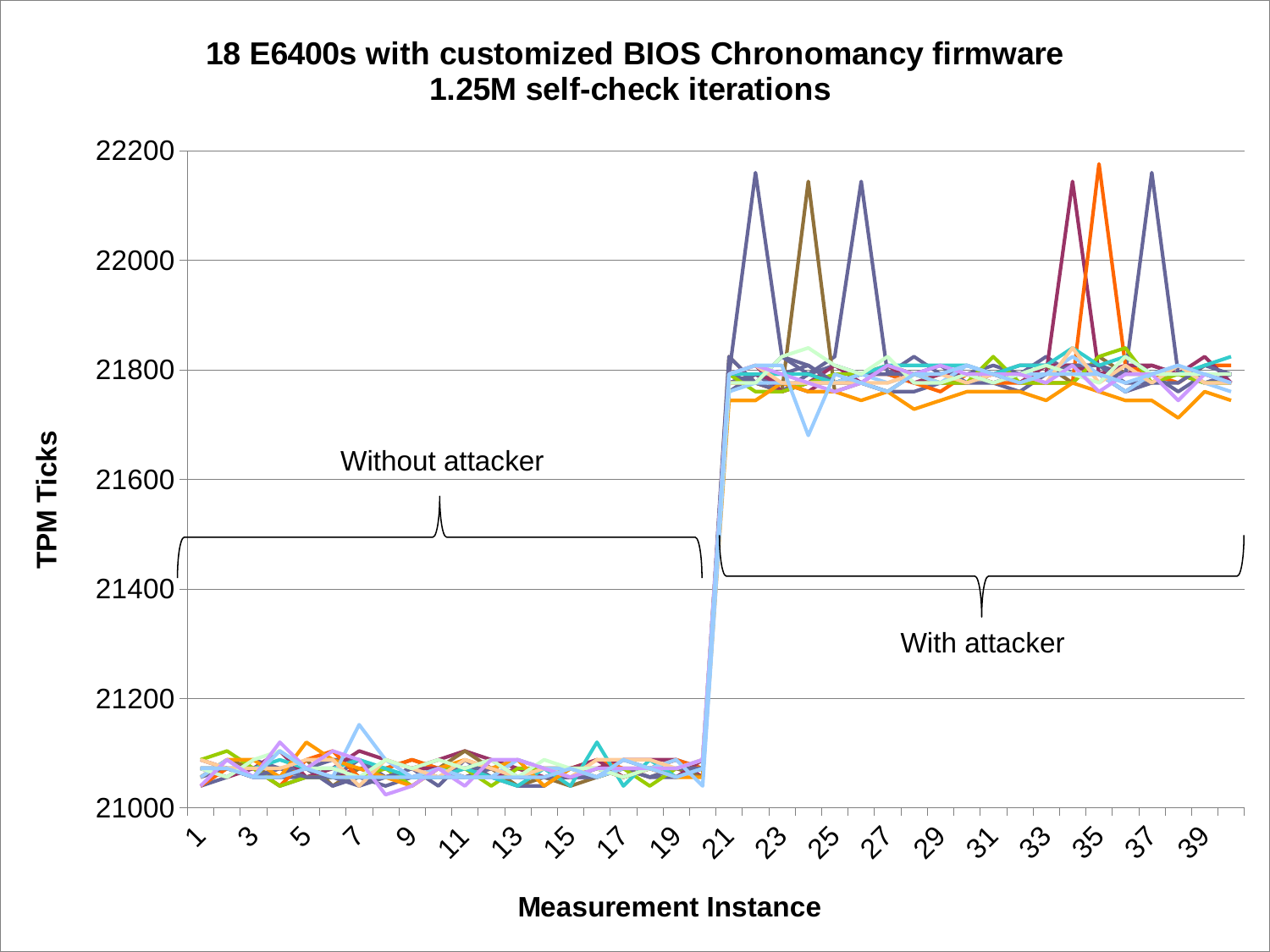

### Chart: 18 E6400s with customized BIOS Chronomancy firmware
1.25M self-check iterations

| Category |  |  |  |  |  |  |  |  |  |  |  |  |  |  |  |  |  |
|---|---|---|---|---|---|---|---|---|---|---|---|---|---|---|---|---|---|
#

Without attacker
With attacker